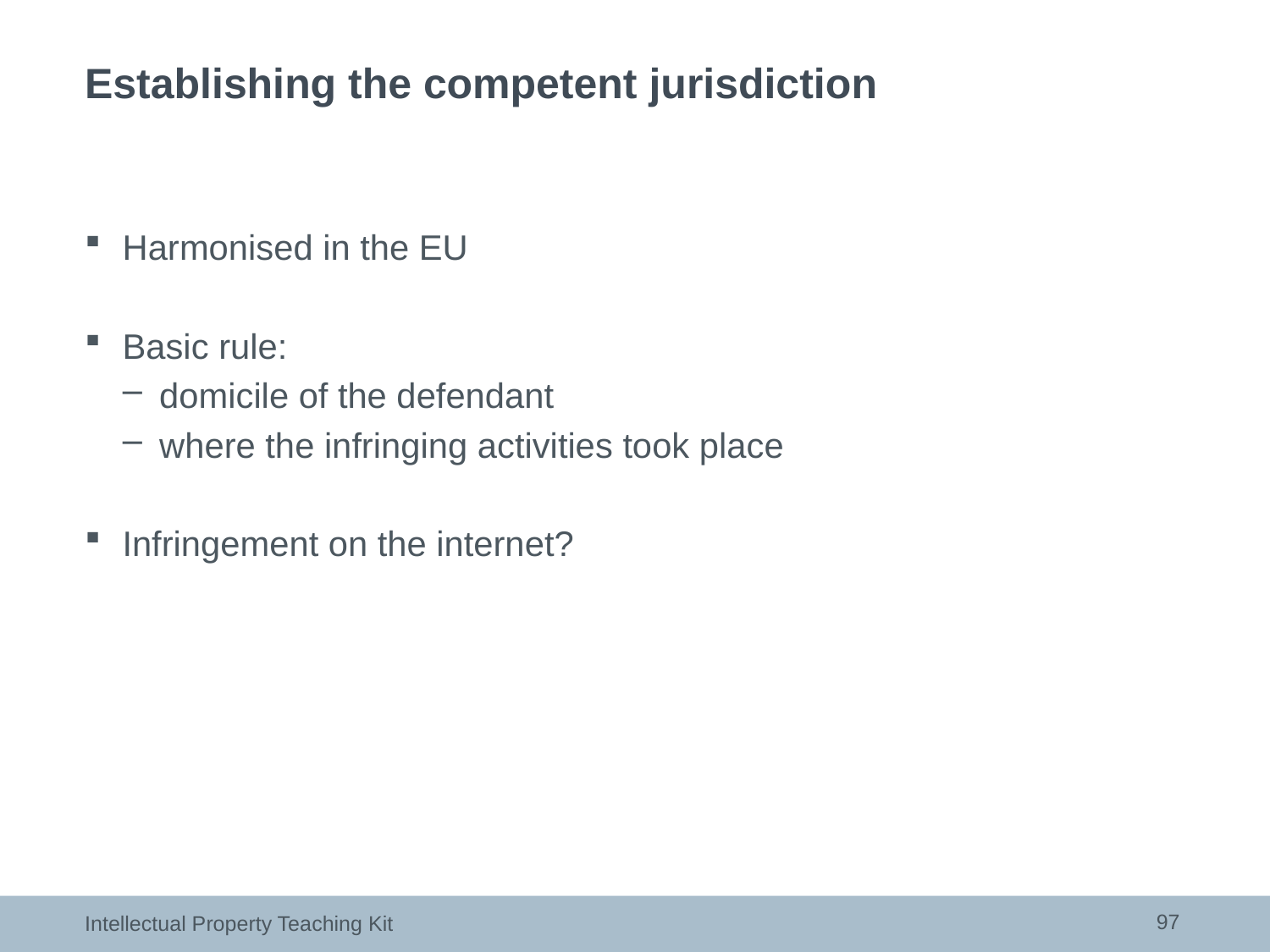

# Establishing the competent jurisdiction
Harmonised in the EU

Basic rule:
domicile of the defendant
where the infringing activities took place

Infringement on the internet?
97
Intellectual Property Teaching Kit